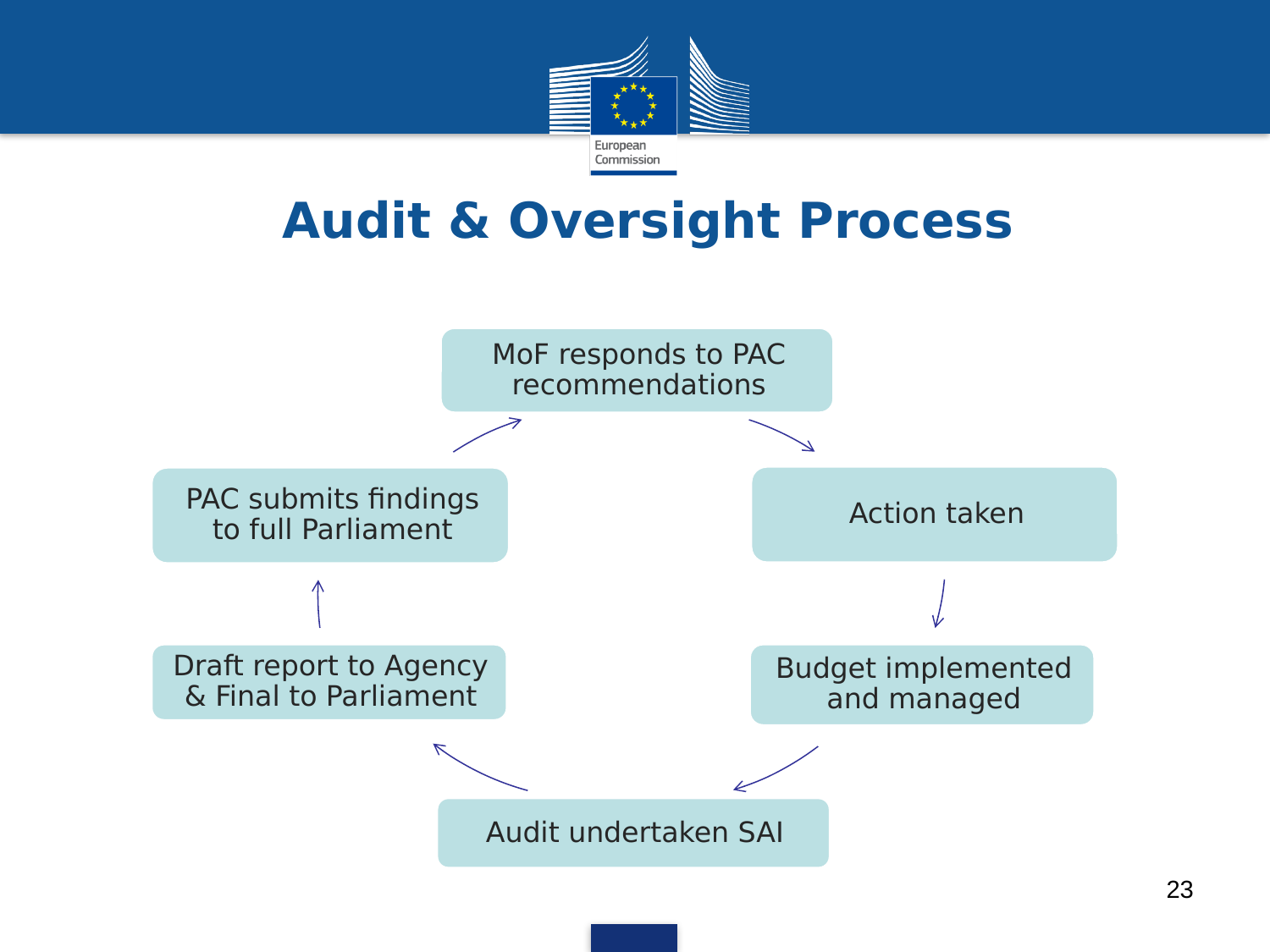

# Audit & Oversight Process
MoF responds to PAC recommendations
Action taken
Budget implemented and managed
Audit undertaken SAI
Draft report to Agency & Final to Parliament
PAC submits findings to full Parliament

23